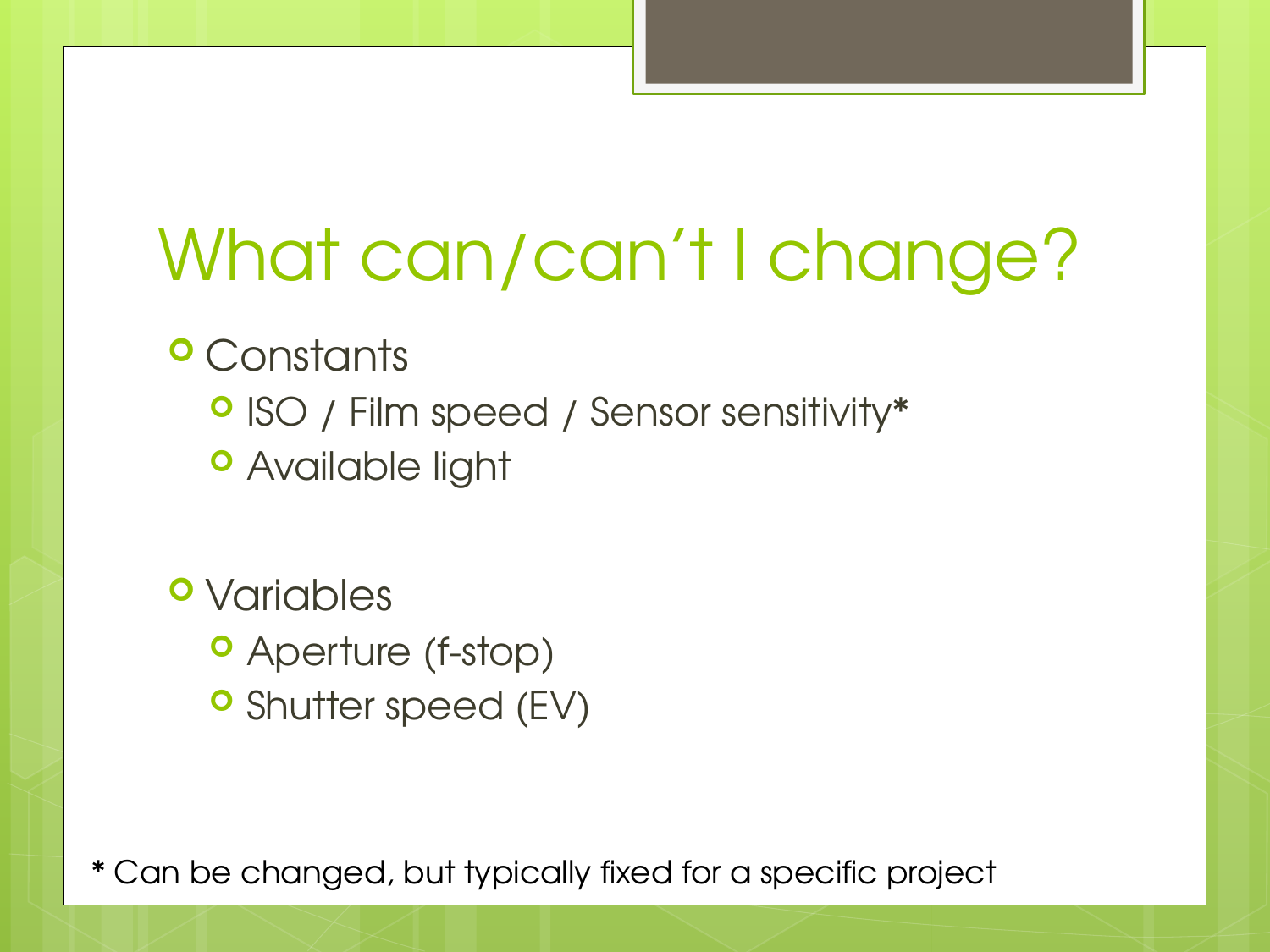

# What can/can’t I change?
Constants
ISO / Film speed / Sensor sensitivity*
Available light

Variables
Aperture (f-stop)
Shutter speed (EV)
* Can be changed, but typically fixed for a specific project